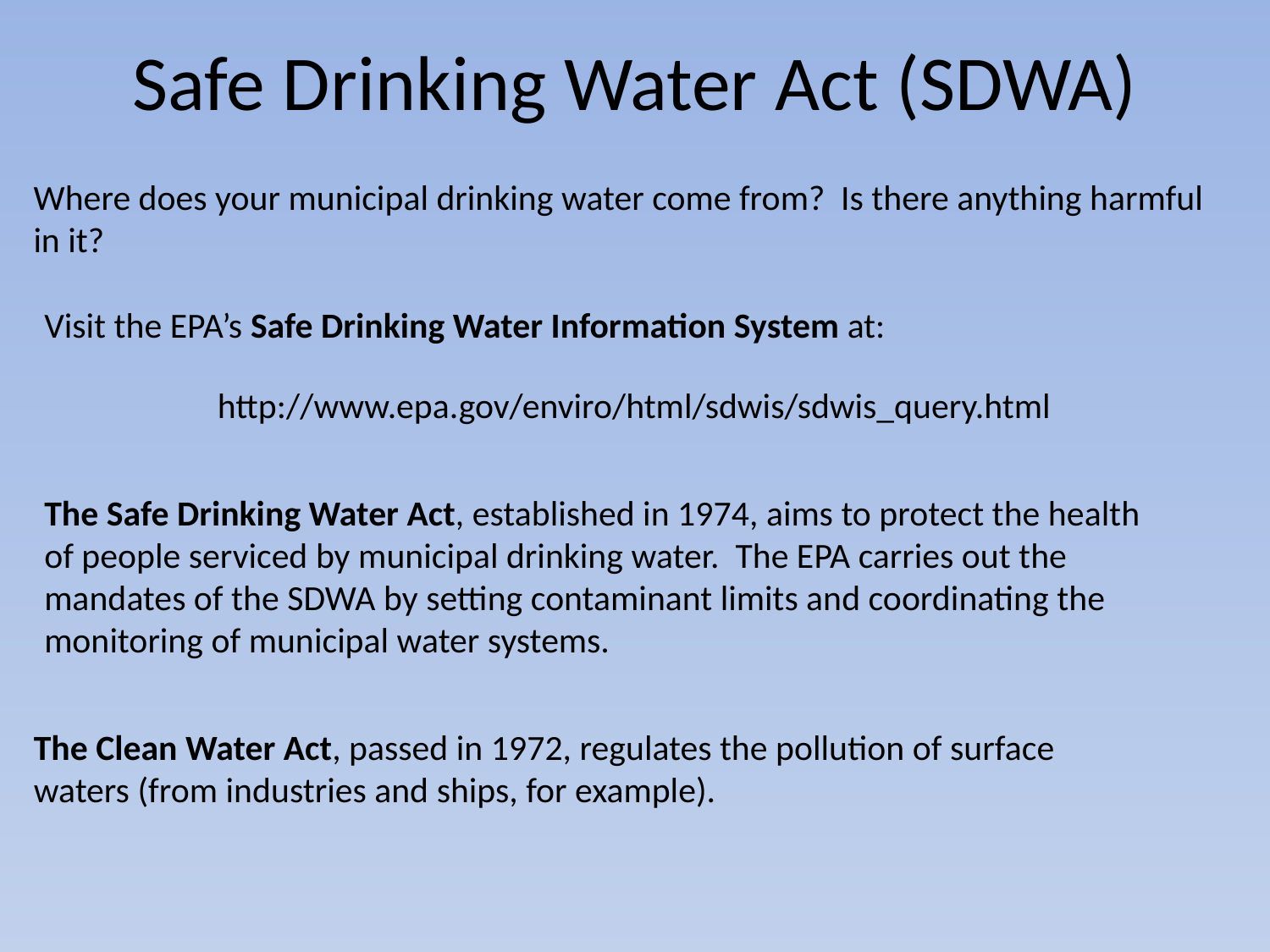

Safe Drinking Water Act (SDWA)
Where does your municipal drinking water come from?  Is there anything harmful in it?
Visit the EPA’s Safe Drinking Water Information System at:
http://www.epa.gov/enviro/html/sdwis/sdwis_query.html
The Safe Drinking Water Act, established in 1974, aims to protect the health of people serviced by municipal drinking water.  The EPA carries out the mandates of the SDWA by setting contaminant limits and coordinating the monitoring of municipal water systems.
The Clean Water Act, passed in 1972, regulates the pollution of surface waters (from industries and ships, for example).